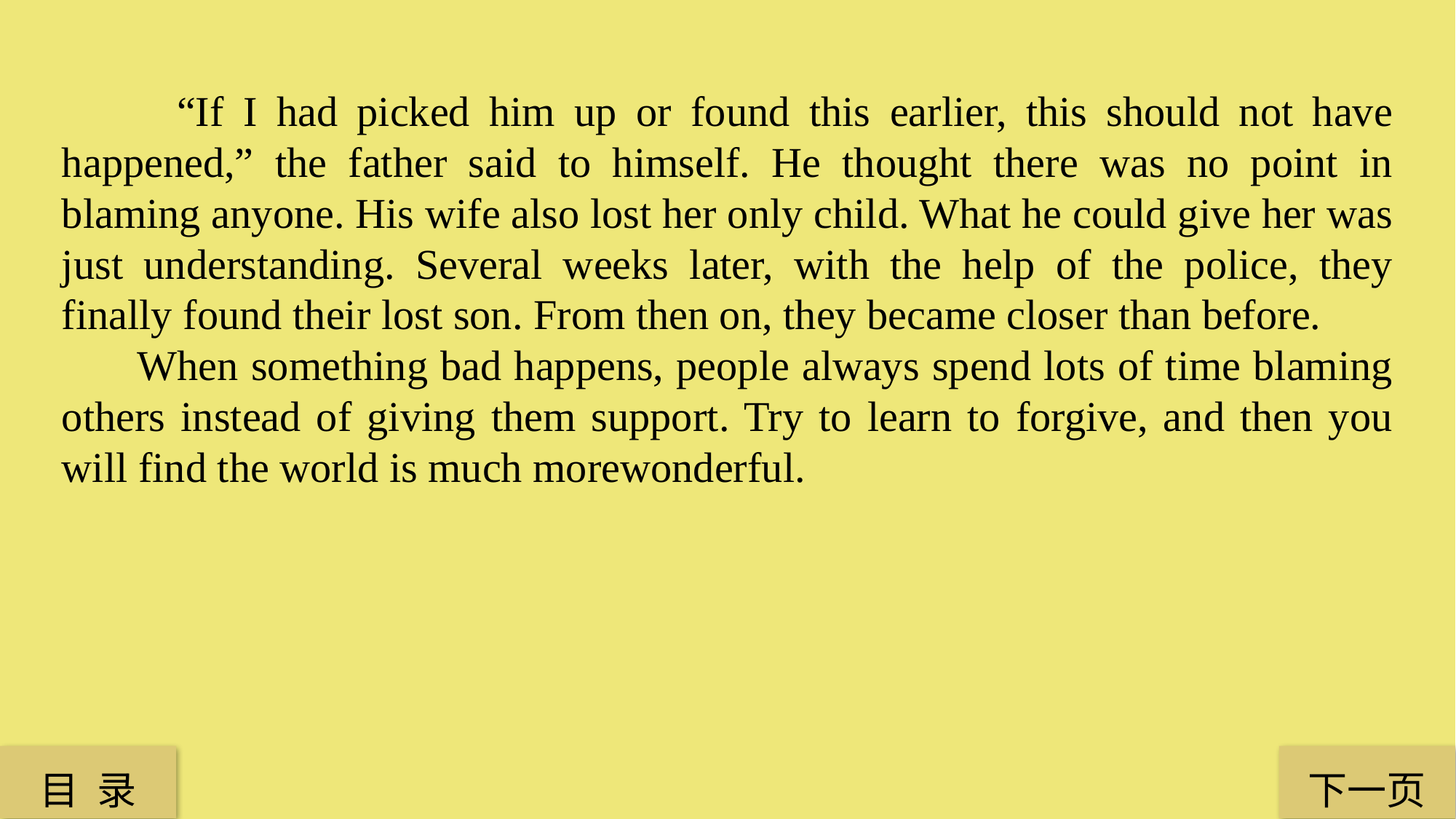

“If I had picked him up or found this earlier, this should not have happened,” the father said to himself. He thought there was no point in blaming anyone. His wife also lost her only child. What he could give her was just understanding. Several weeks later, with the help of the police, they finally found their lost son. From then on, they became closer than before.
      When something bad happens, people always spend lots of time blaming others instead of giving them support. Try to learn to forgive, and then you will find the world is much morewonderful.